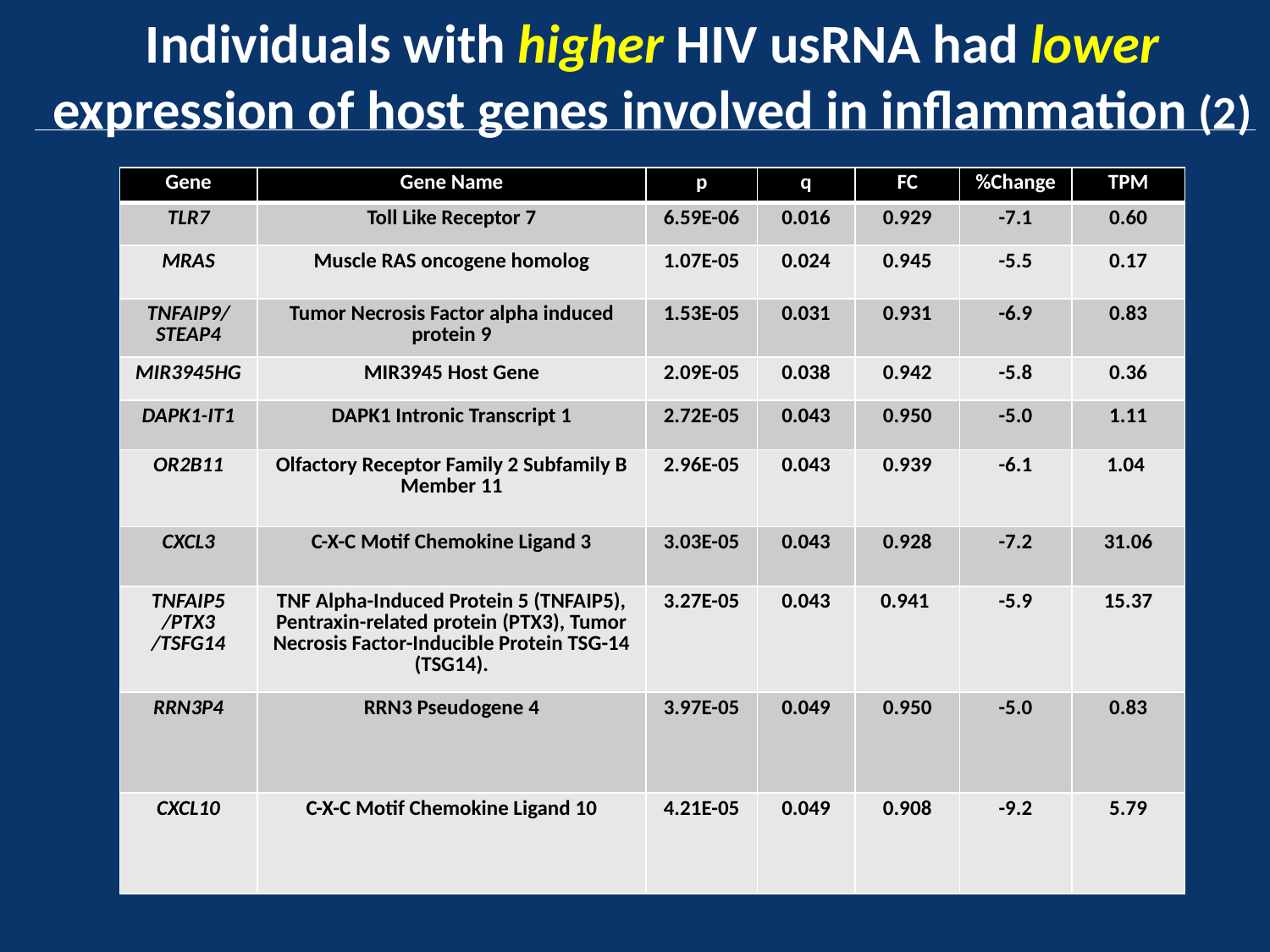

Individuals with higher HIV usRNA had lower expression of host genes involved in inflammation (2)
| Gene | Gene Name | p | q | FC | %Change | TPM |
| --- | --- | --- | --- | --- | --- | --- |
| TLR7 | Toll Like Receptor 7 | 6.59E-06 | 0.016 | 0.929 | -7.1 | 0.60 |
| MRAS | Muscle RAS oncogene homolog | 1.07E-05 | 0.024 | 0.945 | -5.5 | 0.17 |
| TNFAIP9/ STEAP4 | Tumor Necrosis Factor alpha induced protein 9 | 1.53E-05 | 0.031 | 0.931 | -6.9 | 0.83 |
| MIR3945HG | MIR3945 Host Gene | 2.09E-05 | 0.038 | 0.942 | -5.8 | 0.36 |
| DAPK1-IT1 | DAPK1 Intronic Transcript 1 | 2.72E-05 | 0.043 | 0.950 | -5.0 | 1.11 |
| OR2B11 | Olfactory Receptor Family 2 Subfamily B Member 11 | 2.96E-05 | 0.043 | 0.939 | -6.1 | 1.04 |
| CXCL3 | C-X-C Motif Chemokine Ligand 3 | 3.03E-05 | 0.043 | 0.928 | -7.2 | 31.06 |
| TNFAIP5 /PTX3 /TSFG14 | TNF Alpha-Induced Protein 5 (TNFAIP5), Pentraxin-related protein (PTX3), Tumor Necrosis Factor-Inducible Protein TSG-14 (TSG14). | 3.27E-05 | 0.043 | 0.941 | -5.9 | 15.37 |
| RRN3P4 | RRN3 Pseudogene 4 | 3.97E-05 | 0.049 | 0.950 | -5.0 | 0.83 |
| CXCL10 | C-X-C Motif Chemokine Ligand 10 | 4.21E-05 | 0.049 | 0.908 | -9.2 | 5.79 |